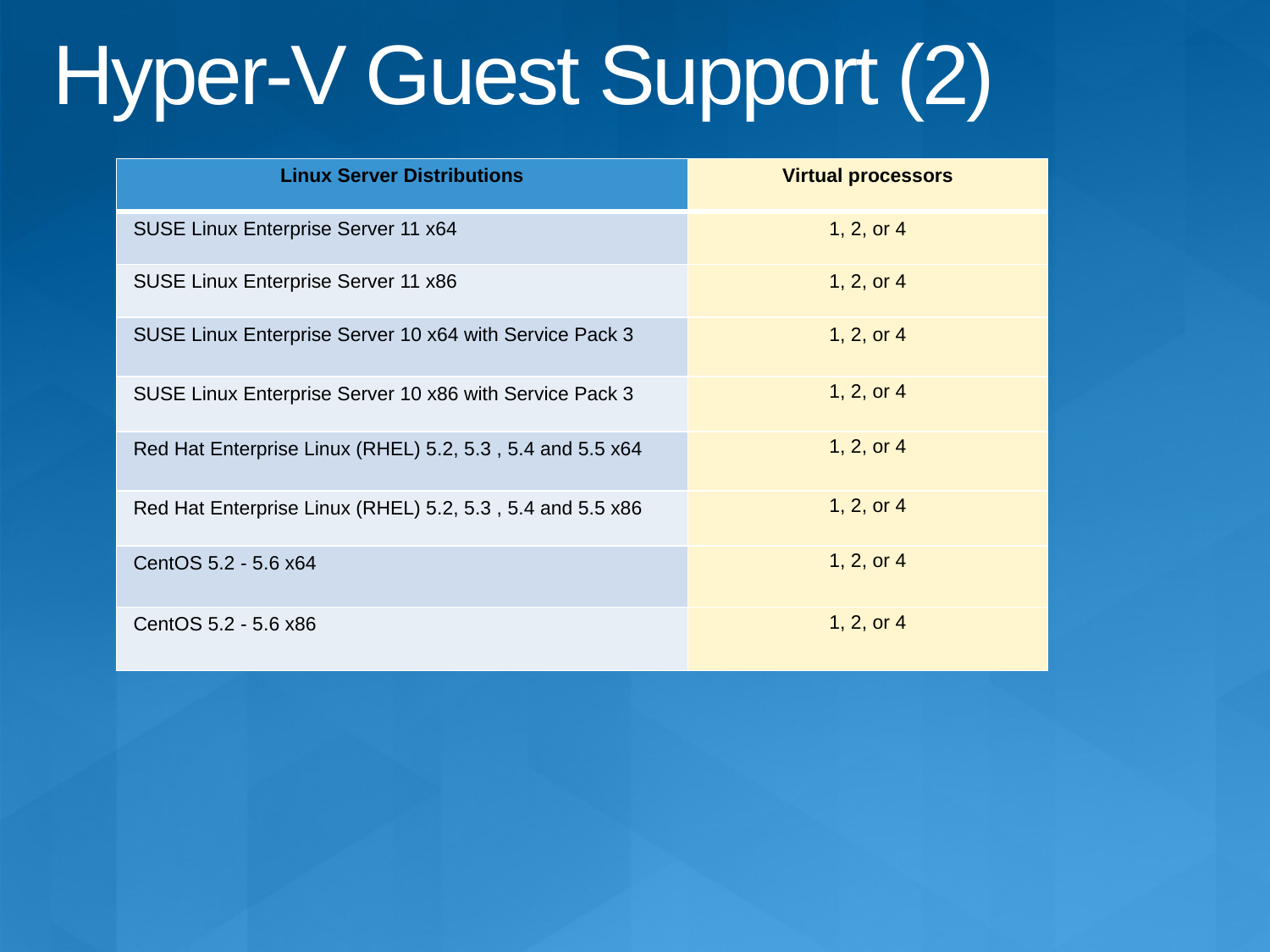

# Hyper-V Guest Support (2)
| Linux Server Distributions | Virtual processors |
| --- | --- |
| SUSE Linux Enterprise Server 11 x64 | 1, 2, or 4 |
| SUSE Linux Enterprise Server 11 x86 | 1, 2, or 4 |
| SUSE Linux Enterprise Server 10 x64 with Service Pack 3 | 1, 2, or 4 |
| SUSE Linux Enterprise Server 10 x86 with Service Pack 3 | 1, 2, or 4 |
| Red Hat Enterprise Linux (RHEL) 5.2, 5.3 , 5.4 and 5.5 x64 | 1, 2, or 4 |
| Red Hat Enterprise Linux (RHEL) 5.2, 5.3 , 5.4 and 5.5 x86 | 1, 2, or 4 |
| CentOS 5.2 - 5.6 x64 | 1, 2, or 4 |
| CentOS 5.2 - 5.6 x86 | 1, 2, or 4 |